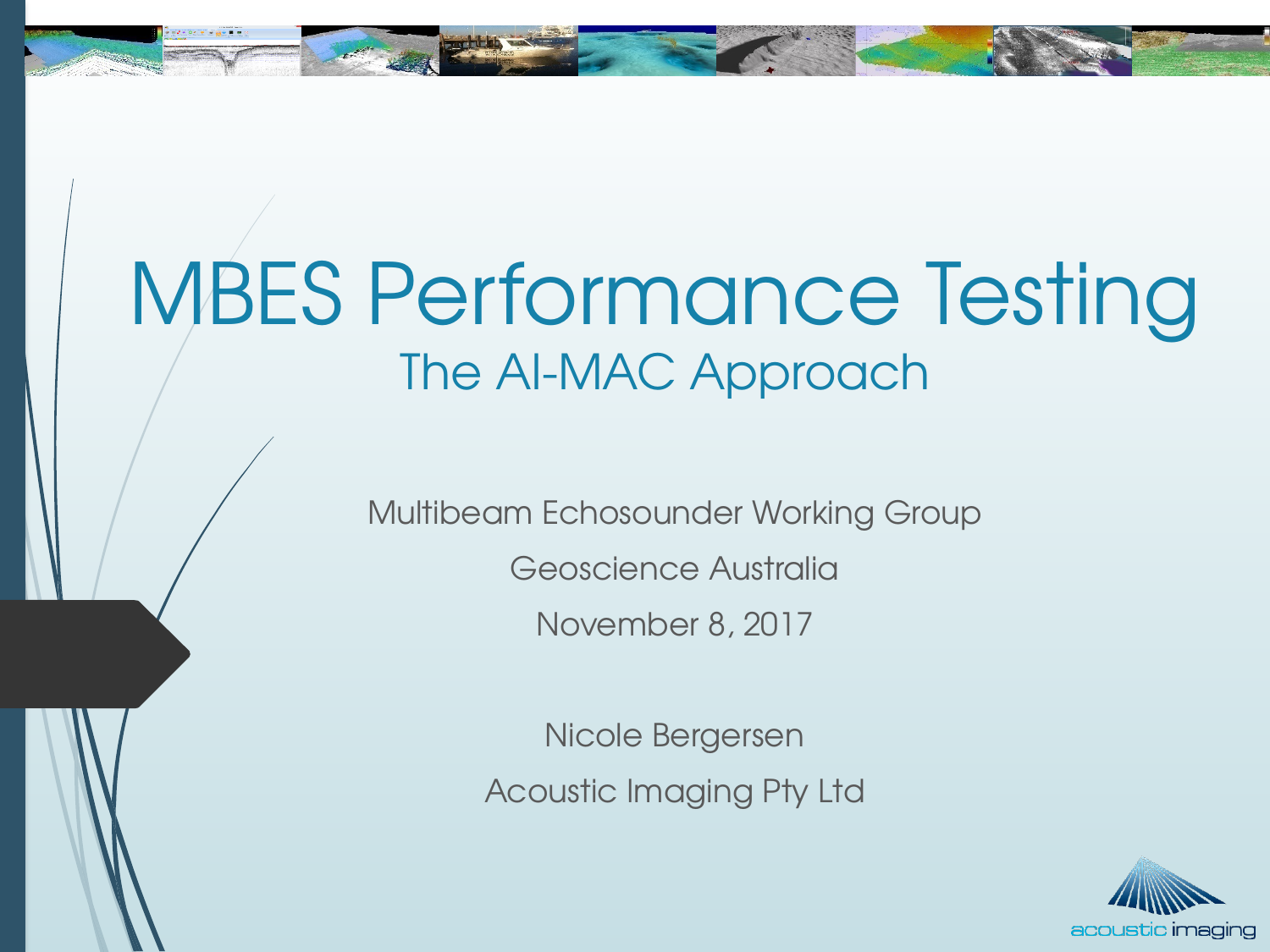

# MBES Performance Testing The AI-MAC Approach
Multibeam Echosounder Working Group
Geoscience Australia
November 8, 2017

Nicole Bergersen
Acoustic Imaging Pty Ltd